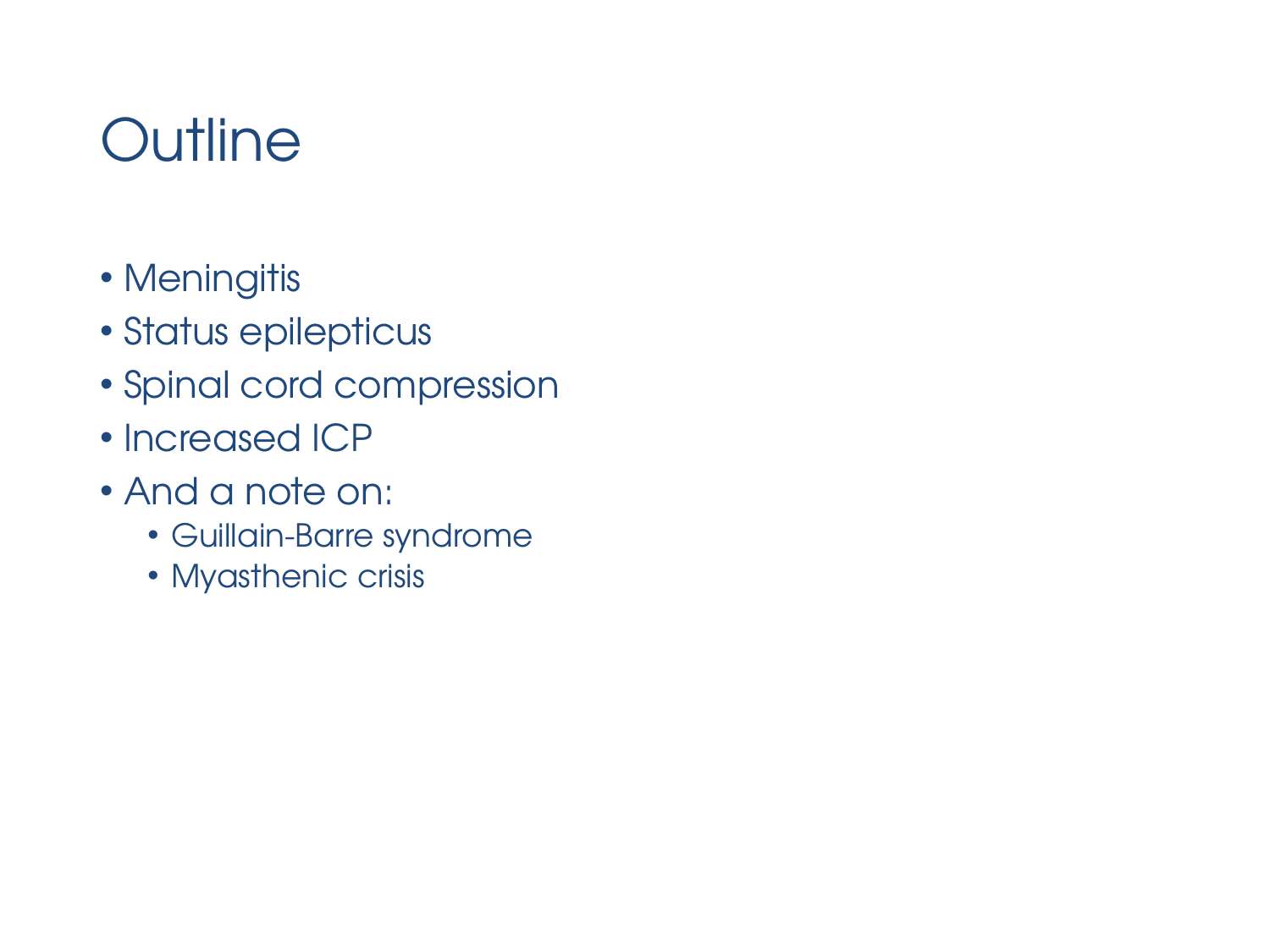

# Outline
Meningitis
Status epilepticus
Spinal cord compression
Increased ICP
And a note on:
Guillain-Barre syndrome
Myasthenic crisis